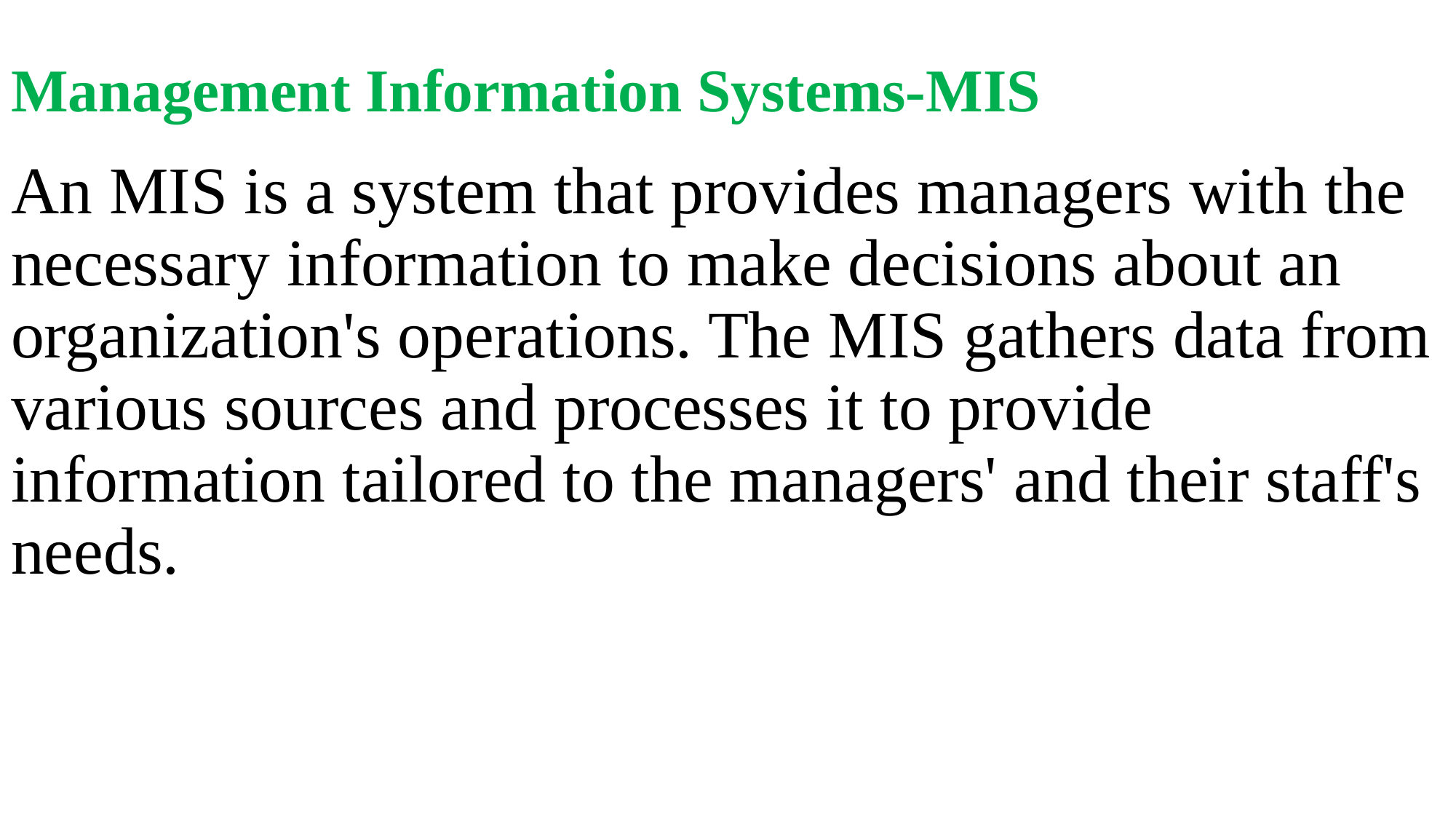

# Management Information Systems-MIS
An MIS is a system that provides managers with the necessary information to make decisions about an organization's operations. The MIS gathers data from various sources and processes it to provide information tailored to the managers' and their staff's needs.